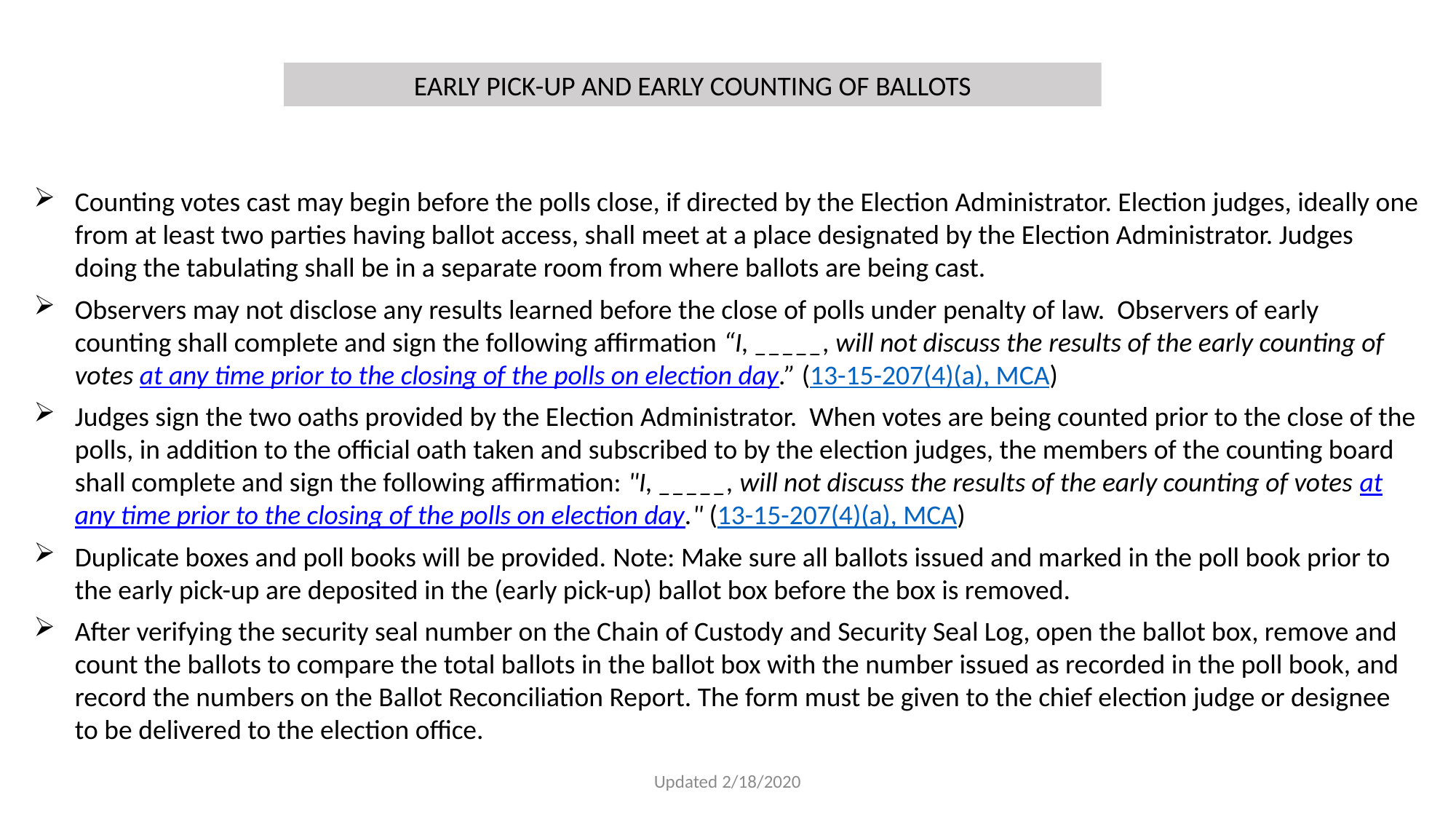

EARLY PICK-UP AND EARLY COUNTING OF BALLOTS

Counting votes cast may begin before the polls close, if directed by the Election Administrator. Election judges, ideally one from at least two parties having ballot access, shall meet at a place designated by the Election Administrator. Judges doing the tabulating shall be in a separate room from where ballots are being cast.
Observers may not disclose any results learned before the close of polls under penalty of law.  Observers of early counting shall complete and sign the following affirmation “I, _____, will not discuss the results of the early counting of votes at any time prior to the closing of the polls on election day.” (13-15-207(4)(a), MCA)
Judges sign the two oaths provided by the Election Administrator.  When votes are being counted prior to the close of the polls, in addition to the official oath taken and subscribed to by the election judges, the members of the counting board shall complete and sign the following affirmation: "I, _____, will not discuss the results of the early counting of votes at any time prior to the closing of the polls on election day." (13-15-207(4)(a), MCA)
Duplicate boxes and poll books will be provided. Note: Make sure all ballots issued and marked in the poll book prior to the early pick-up are deposited in the (early pick-up) ballot box before the box is removed.
After verifying the security seal number on the Chain of Custody and Security Seal Log, open the ballot box, remove and count the ballots to compare the total ballots in the ballot box with the number issued as recorded in the poll book, and record the numbers on the Ballot Reconciliation Report. The form must be given to the chief election judge or designee to be delivered to the election office.
Updated 2/18/2020